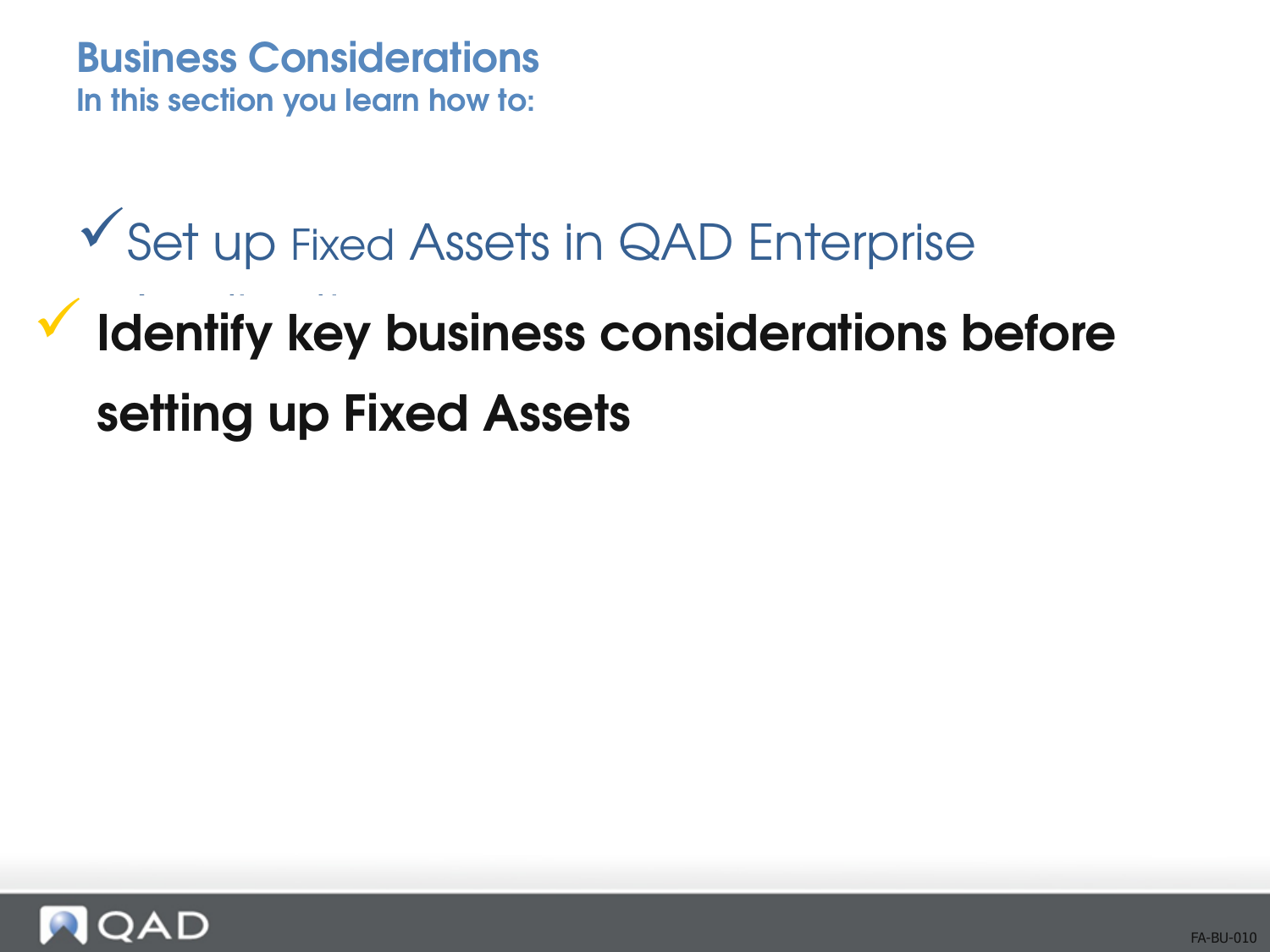

# Business Considerations In this section you learn how to:

Set up Fixed Assets in QAD Enterprise Applications
Process Assets in QAD Enterprise Applications

Identify key business considerations before setting up Fixed Assets
FA-BU-010